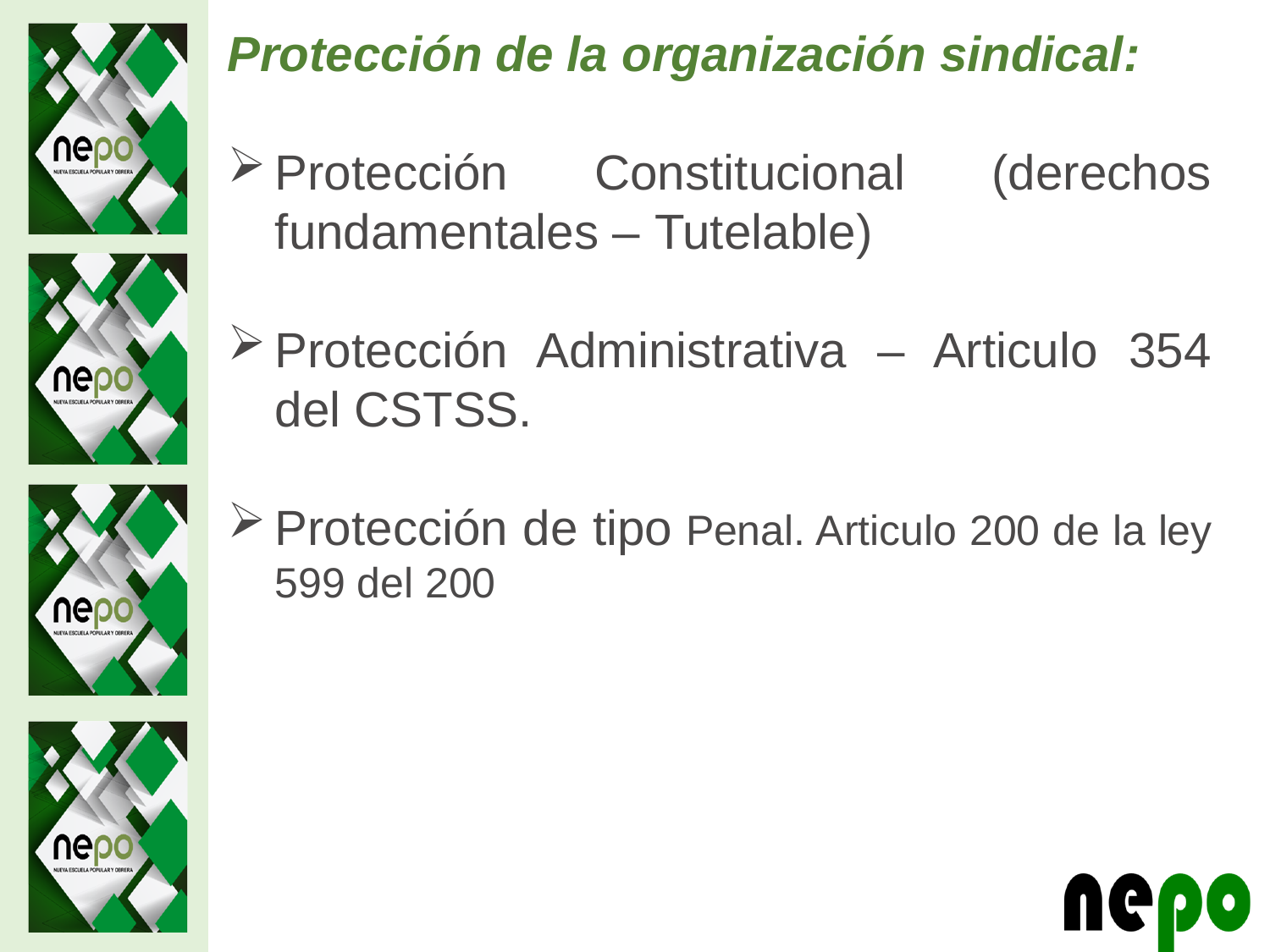

Protección de la organización sindical:

Protección Constitucional (derechos fundamentales – Tutelable)

Protección Administrativa – Articulo 354 del CSTSS.

Protección de tipo Penal. Articulo 200 de la ley 599 del 200